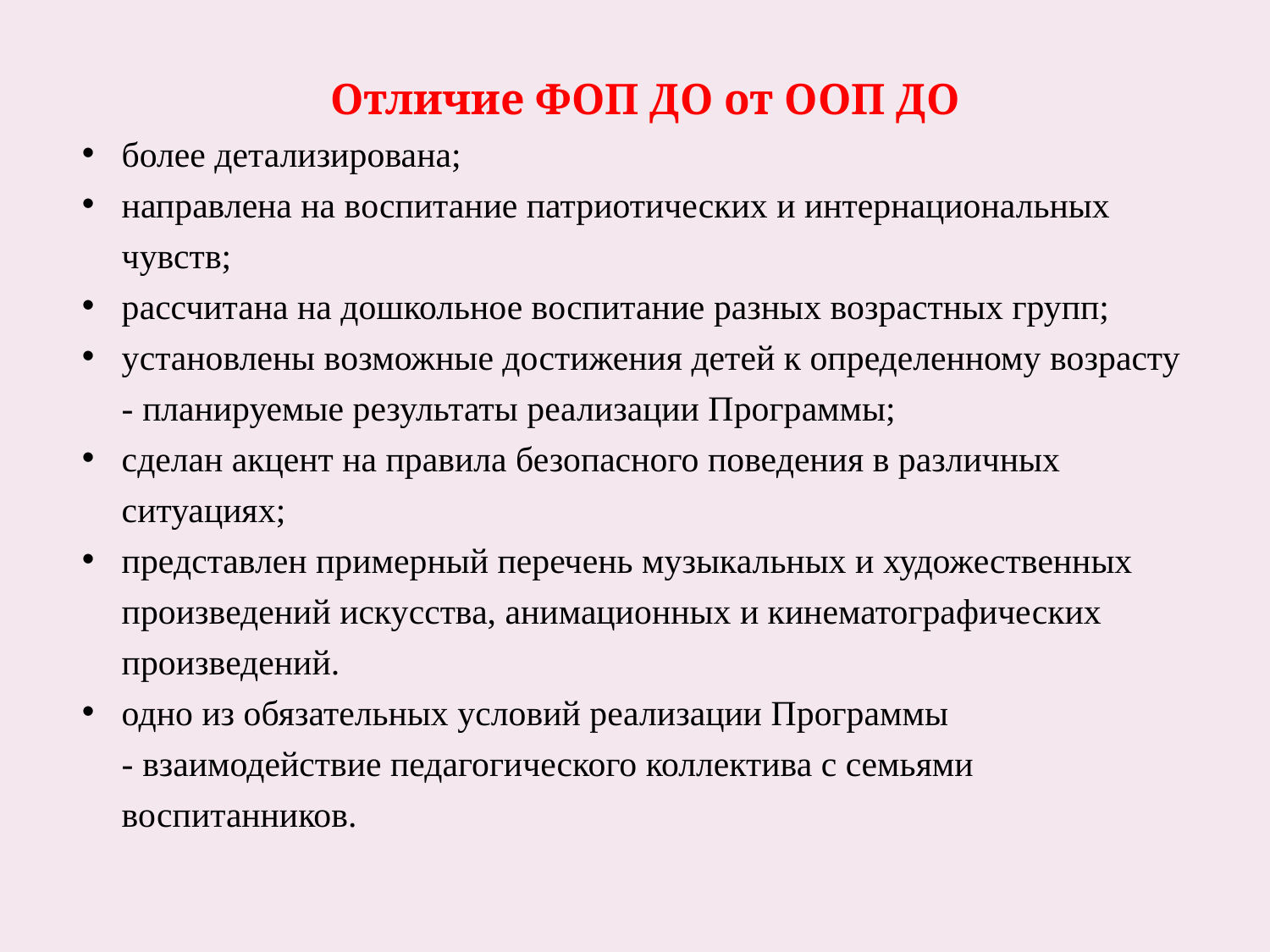

Отличие ФОП ДО от ООП ДО
более детализирована;
направлена на воспитание патриотических и интернациональных чувств;
рассчитана на дошкольное воспитание разных возрастных групп;
установлены возможные достижения детей к определенному возрасту - планируемые результаты реализации Программы;
сделан акцент на правила безопасного поведения в различных ситуациях;
представлен примерный перечень музыкальных и художественных произведений искусства, анимационных и кинематографических произведений.
одно из обязательных условий реализации Программы - взаимодействие педагогического коллектива с семьями воспитанников.